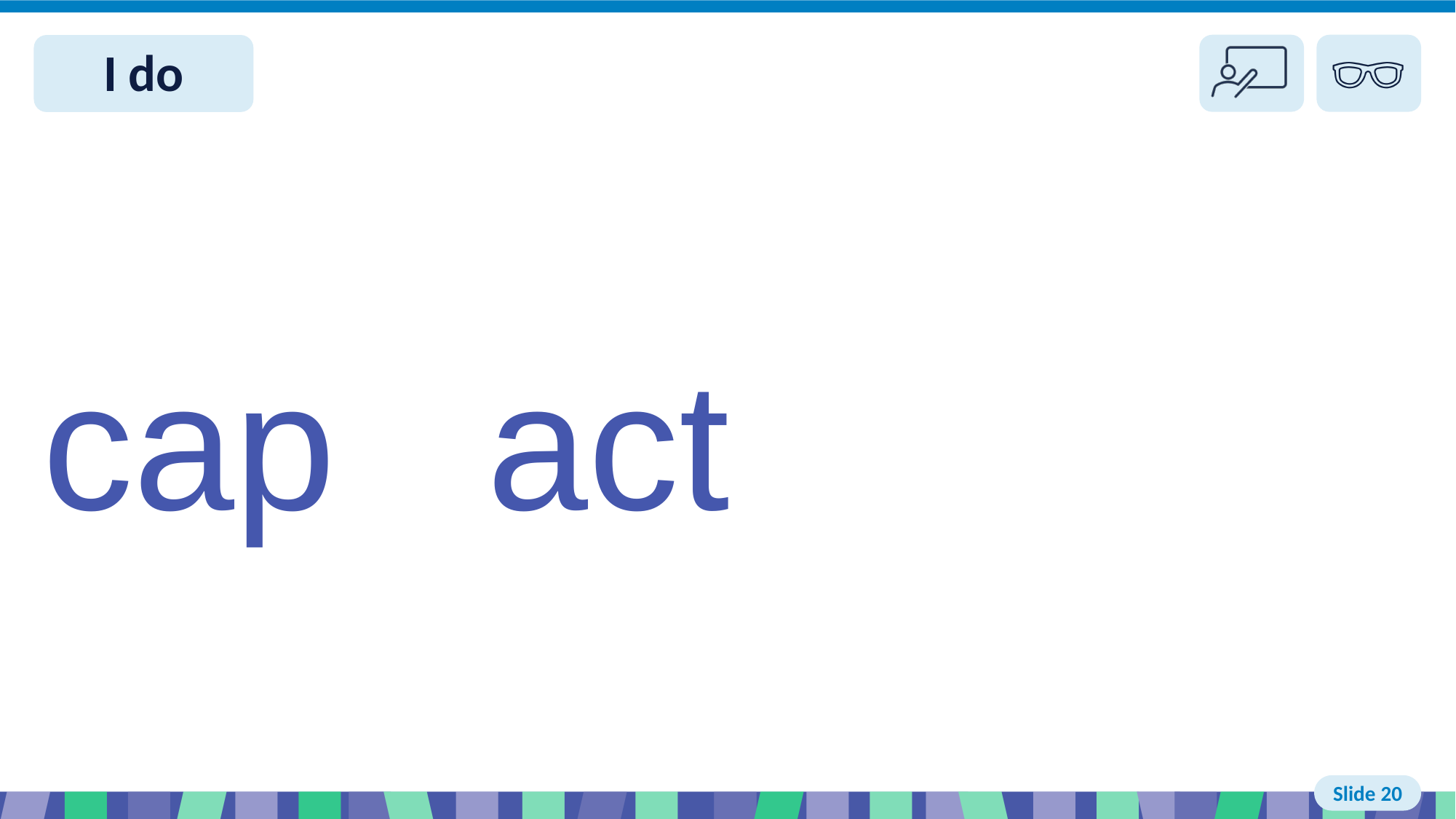

# Slide 20 I do read
cap   act